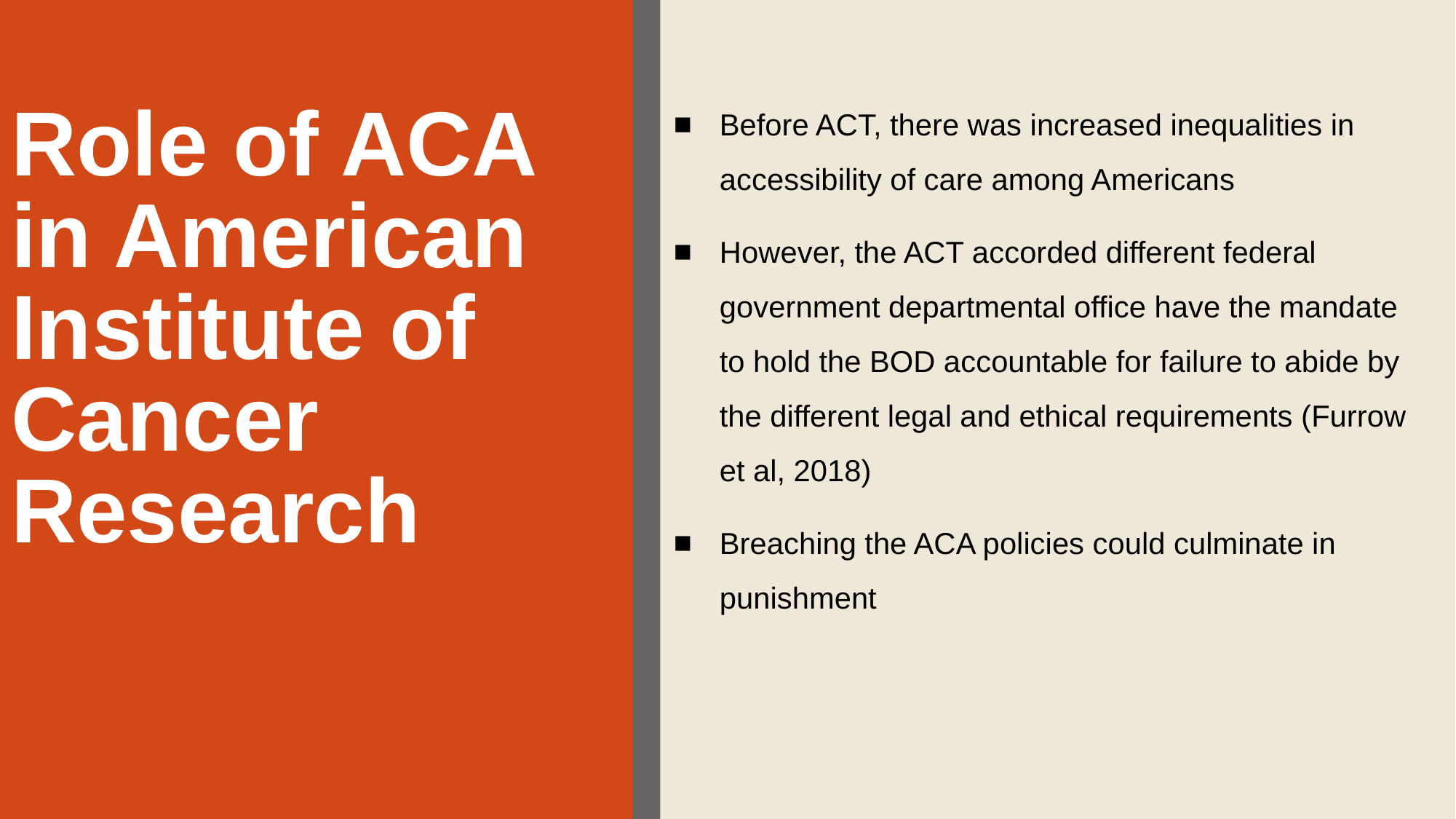

Before ACT, there was increased inequalities in accessibility of care among Americans
However, the ACT accorded different federal government departmental office have the mandate to hold the BOD accountable for failure to abide by the different legal and ethical requirements (Furrow et al, 2018)
Breaching the ACA policies could culminate in punishment

# Role of ACA in American Institute of Cancer Research